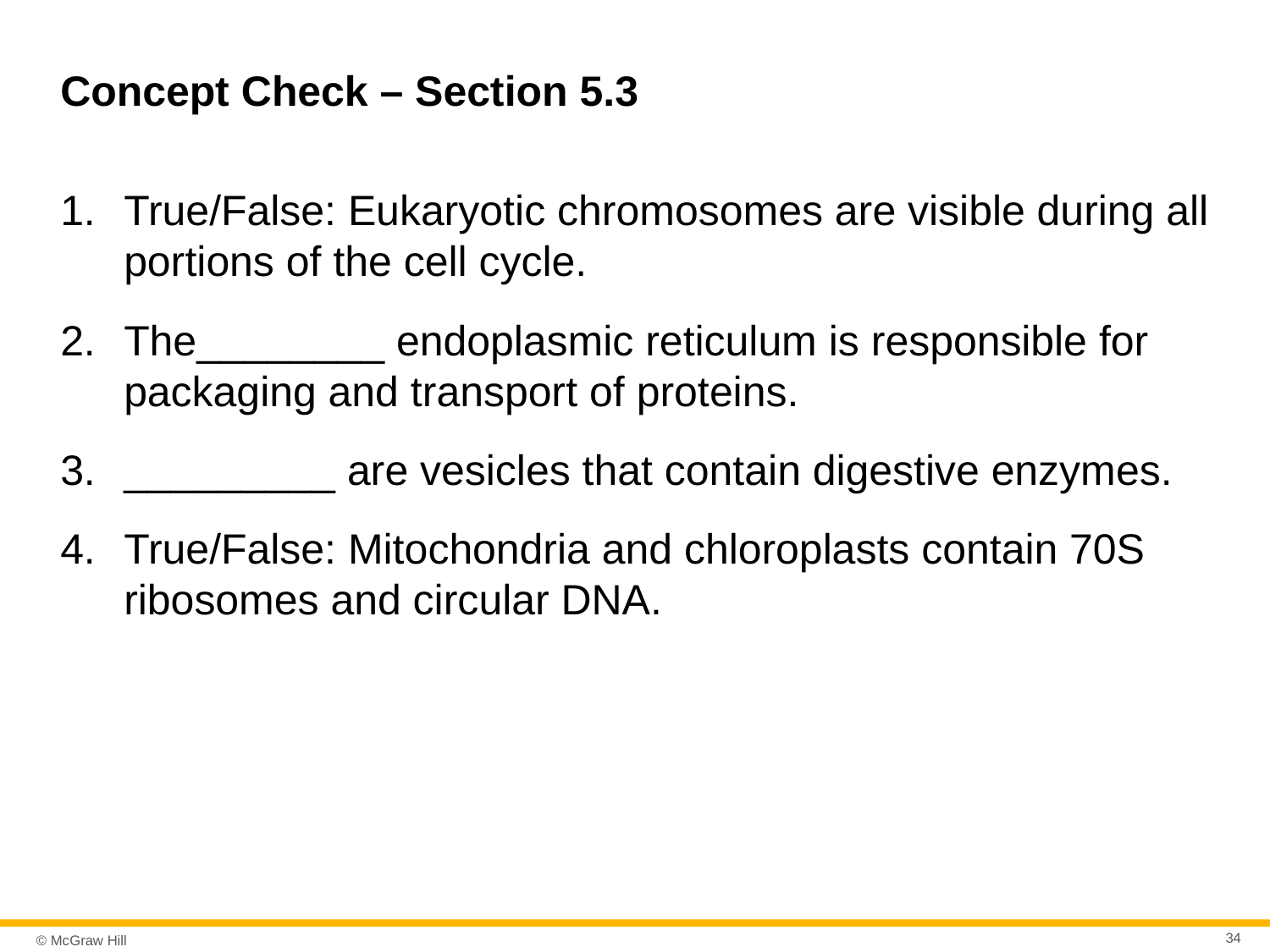

# Concept Check – Section 5.3
True/False: Eukaryotic chromosomes are visible during all portions of the cell cycle.
The________ endoplasmic reticulum is responsible for packaging and transport of proteins.
_________ are vesicles that contain digestive enzymes.
True/False: Mitochondria and chloroplasts contain 70S ribosomes and circular DNA.